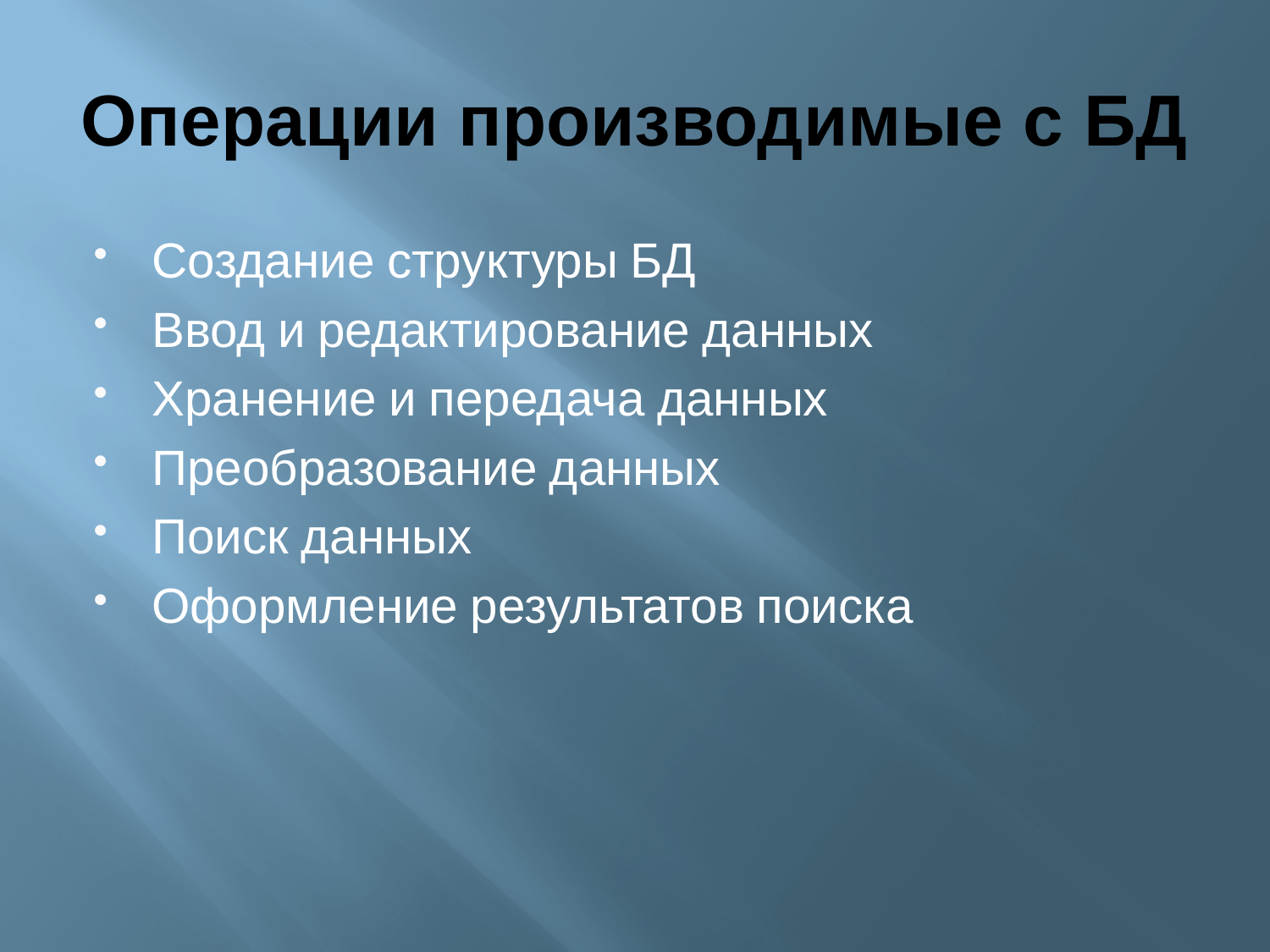

# Операции производимые с БД
Создание структуры БД
Ввод и редактирование данных
Хранение и передача данных
Преобразование данных
Поиск данных
Оформление результатов поиска